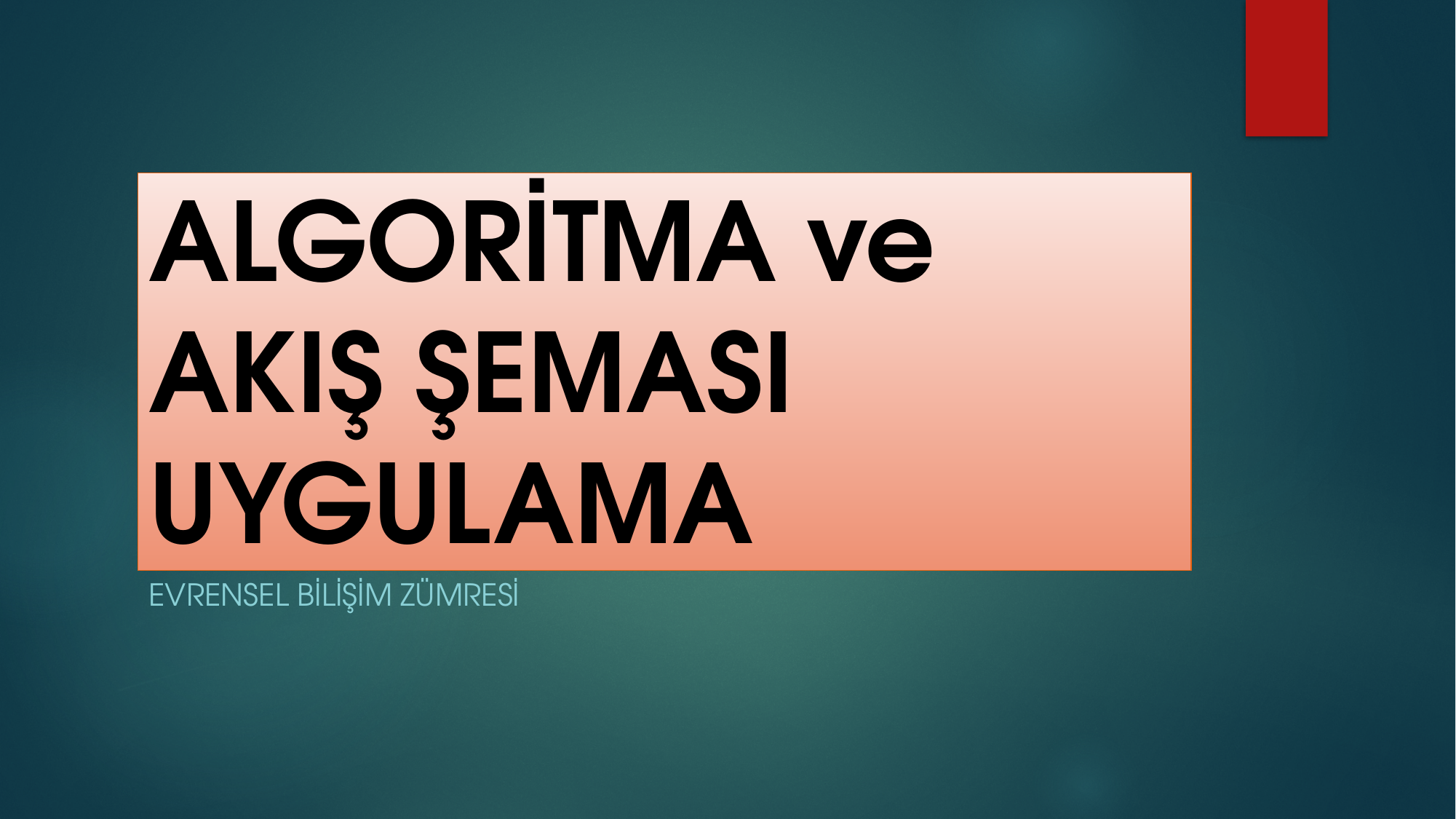

# ALGORİTMA ve AKIŞ ŞEMASI UYGULAMA
Evrensel Bilişim Zümresi